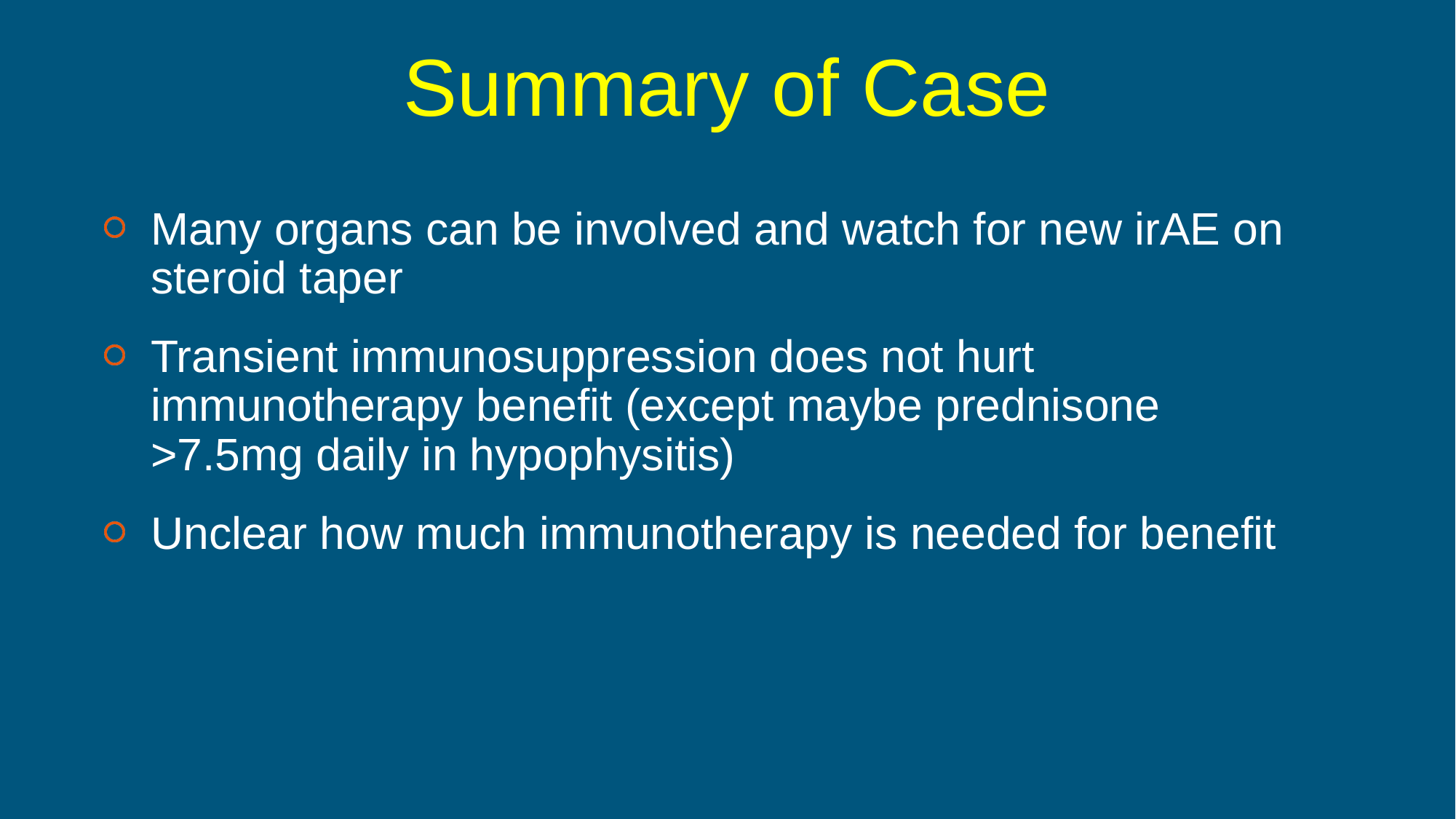

# Summary of Case
Many organs can be involved and watch for new irAE on steroid taper
Transient immunosuppression does not hurt immunotherapy benefit (except maybe prednisone >7.5mg daily in hypophysitis)
Unclear how much immunotherapy is needed for benefit